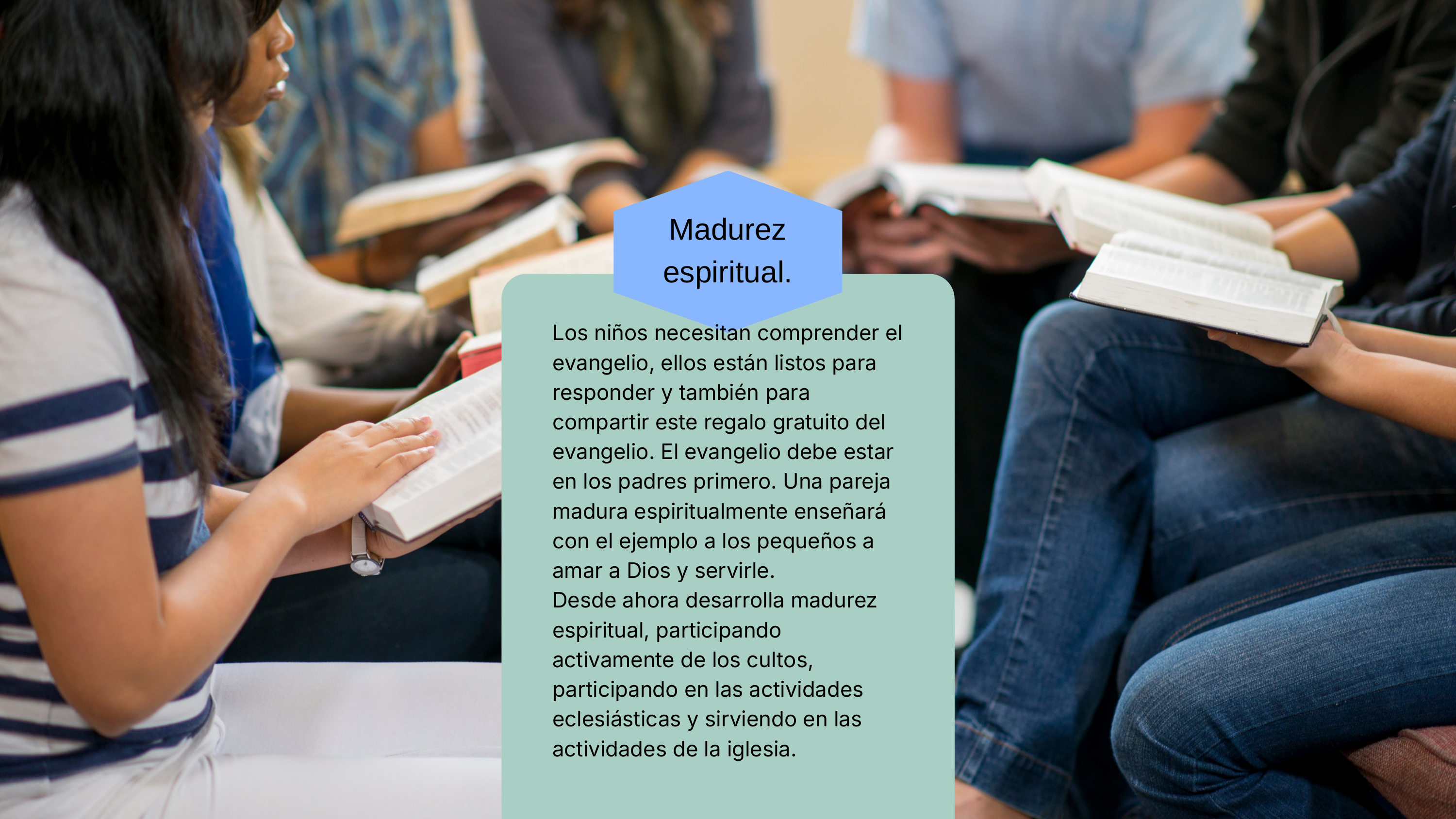

Madurez espiritual.

Los niños necesitan comprender el evangelio, ellos están listos para responder y también para compartir este regalo gratuito del evangelio. El evangelio debe estar en los padres primero. Una pareja madura espiritualmente enseñará con el ejemplo a los pequeños a amar a Dios y servirle.
Desde ahora desarrolla madurez espiritual, participando activamente de los cultos, participando en las actividades eclesiásticas y sirviendo en las actividades de la iglesia.